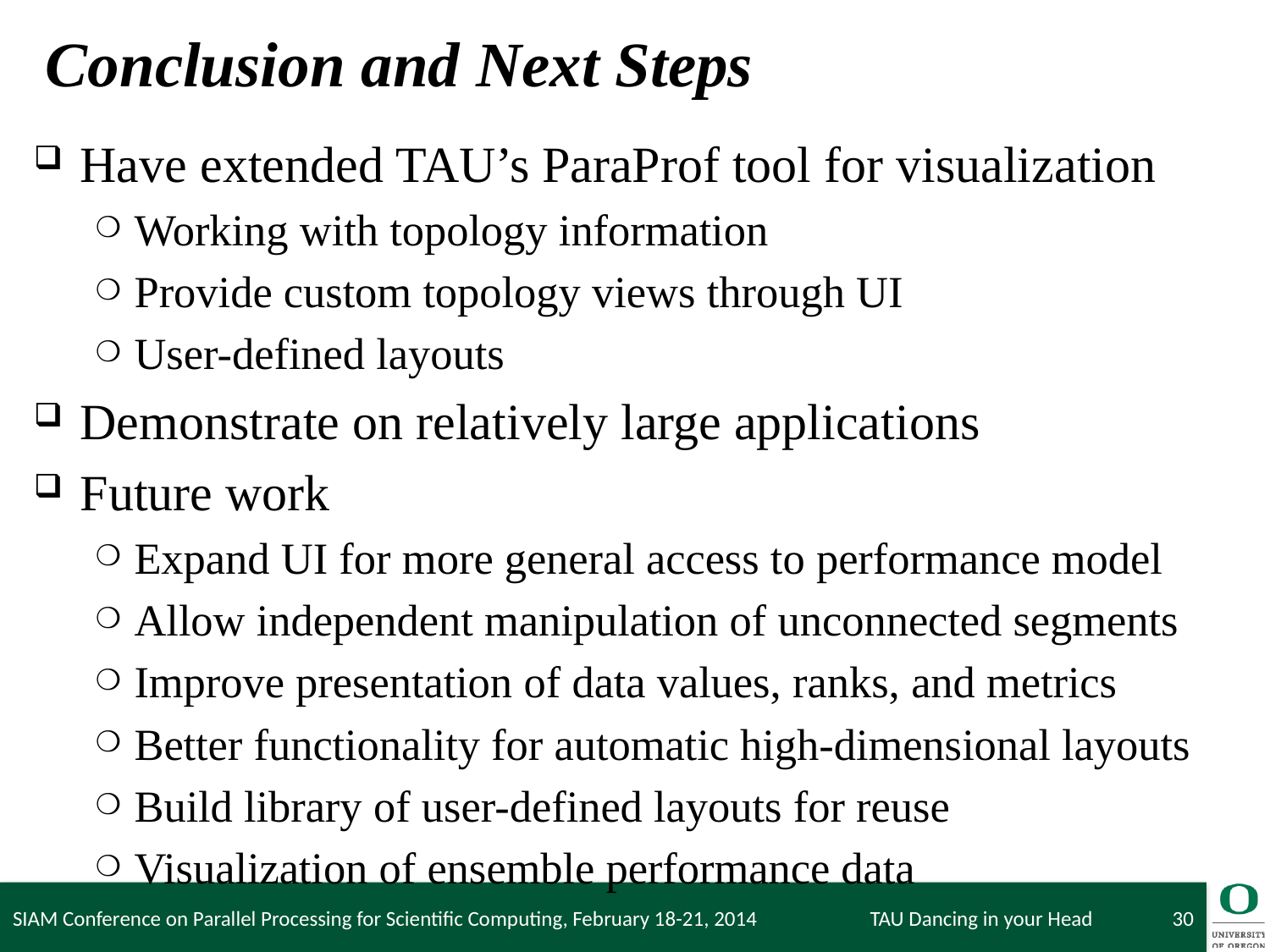

# Conclusion and Next Steps
Have extended TAU’s ParaProf tool for visualization
Working with topology information
Provide custom topology views through UI
User-defined layouts
Demonstrate on relatively large applications
Future work
Expand UI for more general access to performance model
Allow independent manipulation of unconnected segments
Improve presentation of data values, ranks, and metrics
Better functionality for automatic high-dimensional layouts
Build library of user-defined layouts for reuse
Visualization of ensemble performance data
SIAM Conference on Parallel Processing for Scientific Computing, February 18-21, 2014
TAU Dancing in your Head
30